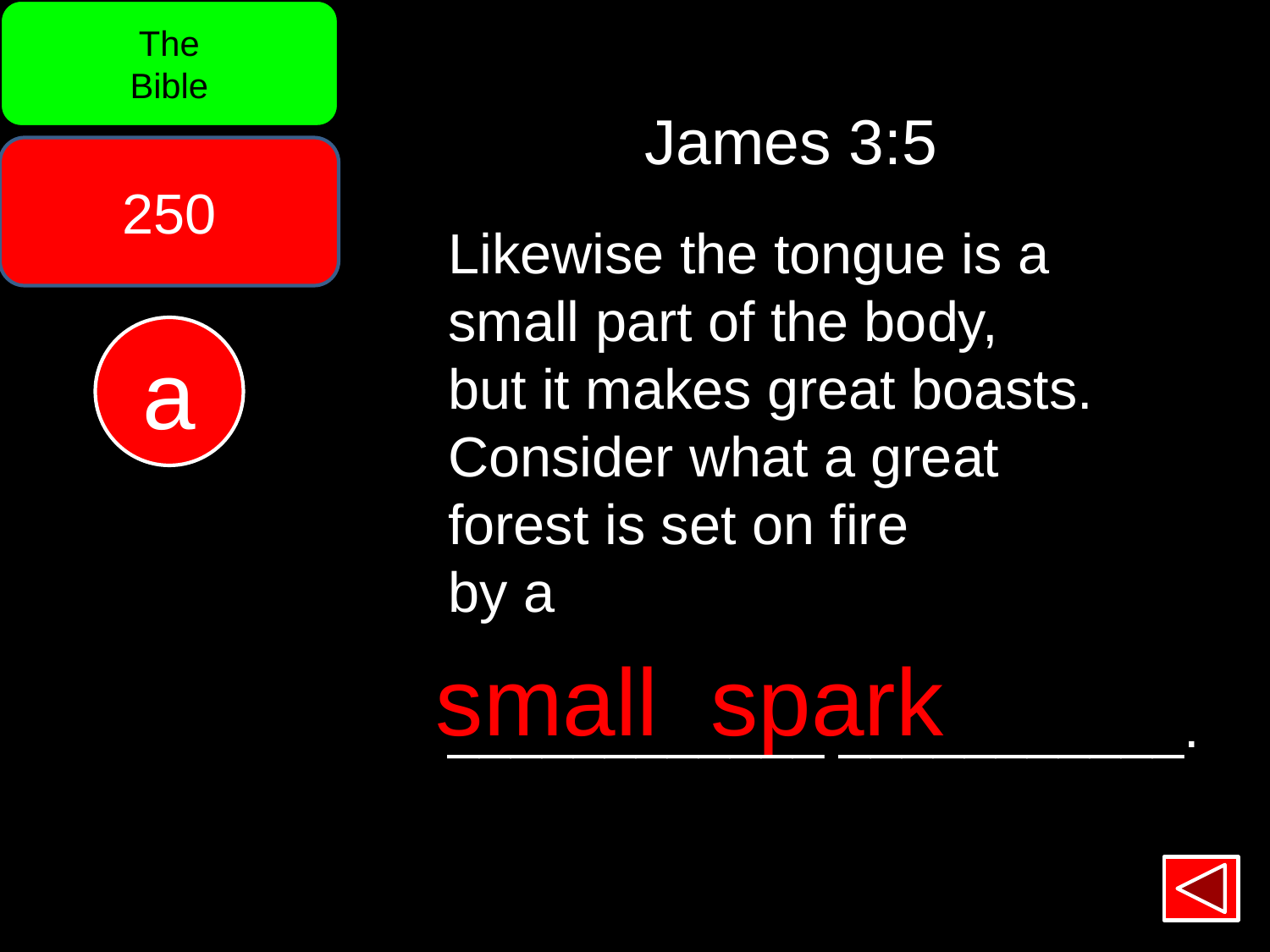

The
Bible
James 3:5
250
Likewise the tongue is a
small part of the body,
but it makes great boasts.
Consider what a great
forest is set on fire
by a

____________ ___________.
a
small  spark